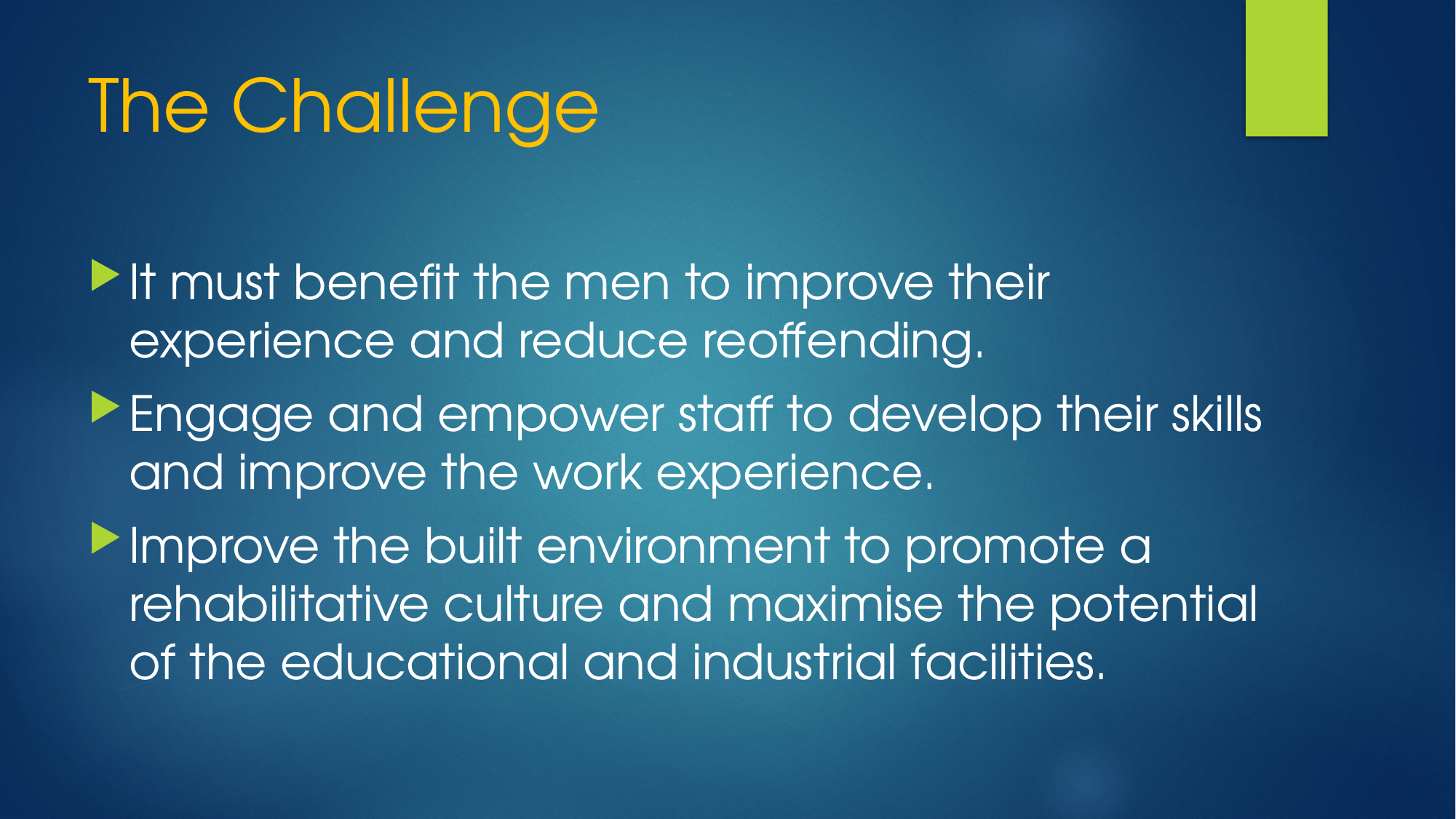

# The Challenge
It must benefit the men to improve their experience and reduce reoffending.
Engage and empower staff to develop their skills and improve the work experience.
Improve the built environment to promote a rehabilitative culture and maximise the potential of the educational and industrial facilities.